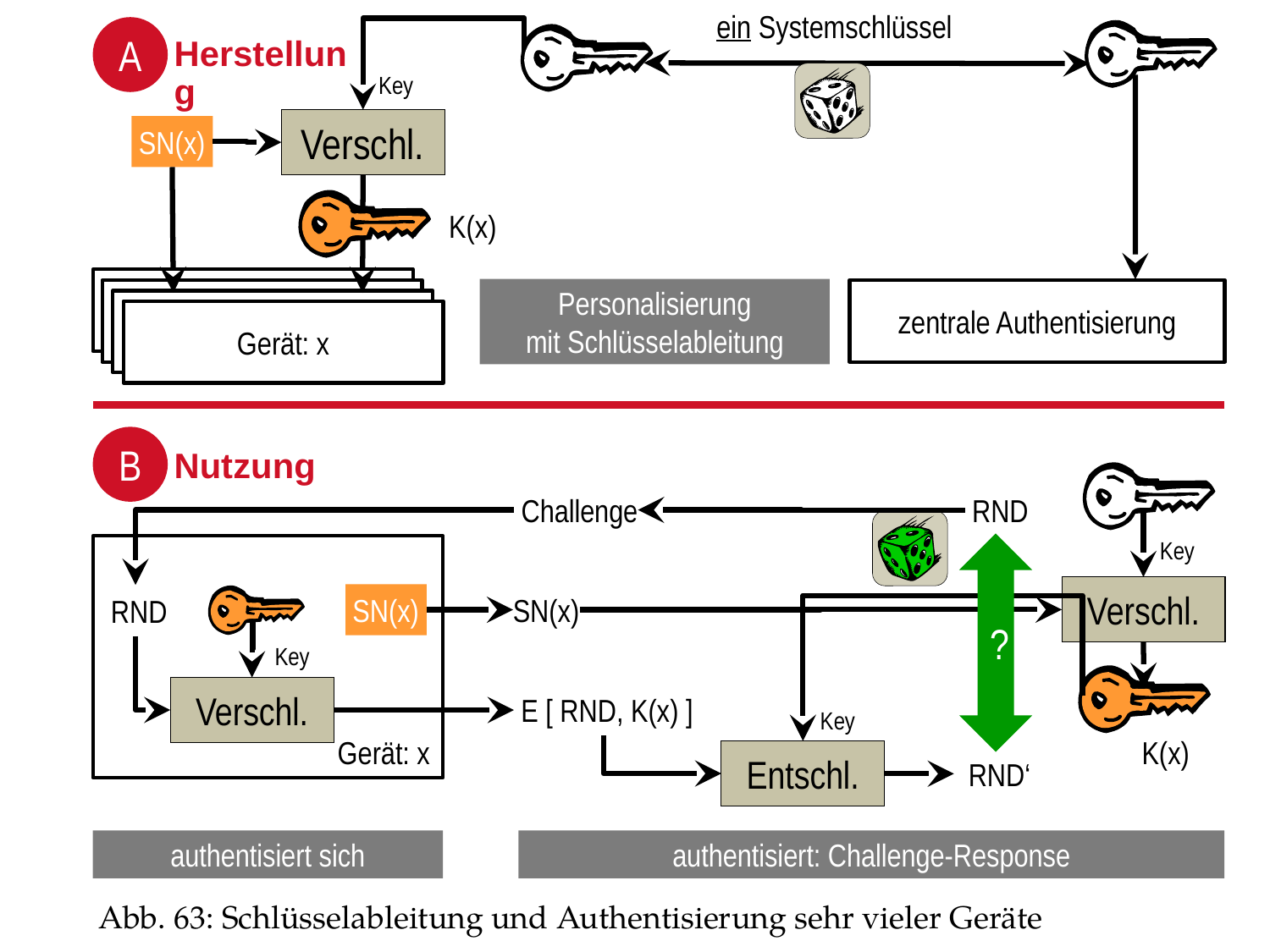

ein Systemschlüssel
A

Herstellung

 Key
Verschl.
 SN(x)

 K(x)
Gerät: x
Personalisierung
mit Schlüsselableitung

Gerät: x
zentrale Authentisierung
Gerät: x

Gerät: x
B
Nutzung

 Challenge
 RND

 Key
?

Verschl.
SN(x)
 SN(x)
 RND

 Key

Verschl.
 E [ RND, K(x) ]
 Key
 K(x)
Gerät: x
Entschl.
  RND‘
authentisiert sich
authentisiert: Challenge-Response
Abb. 63: Schlüsselableitung und Authentisierung sehr vieler Geräte